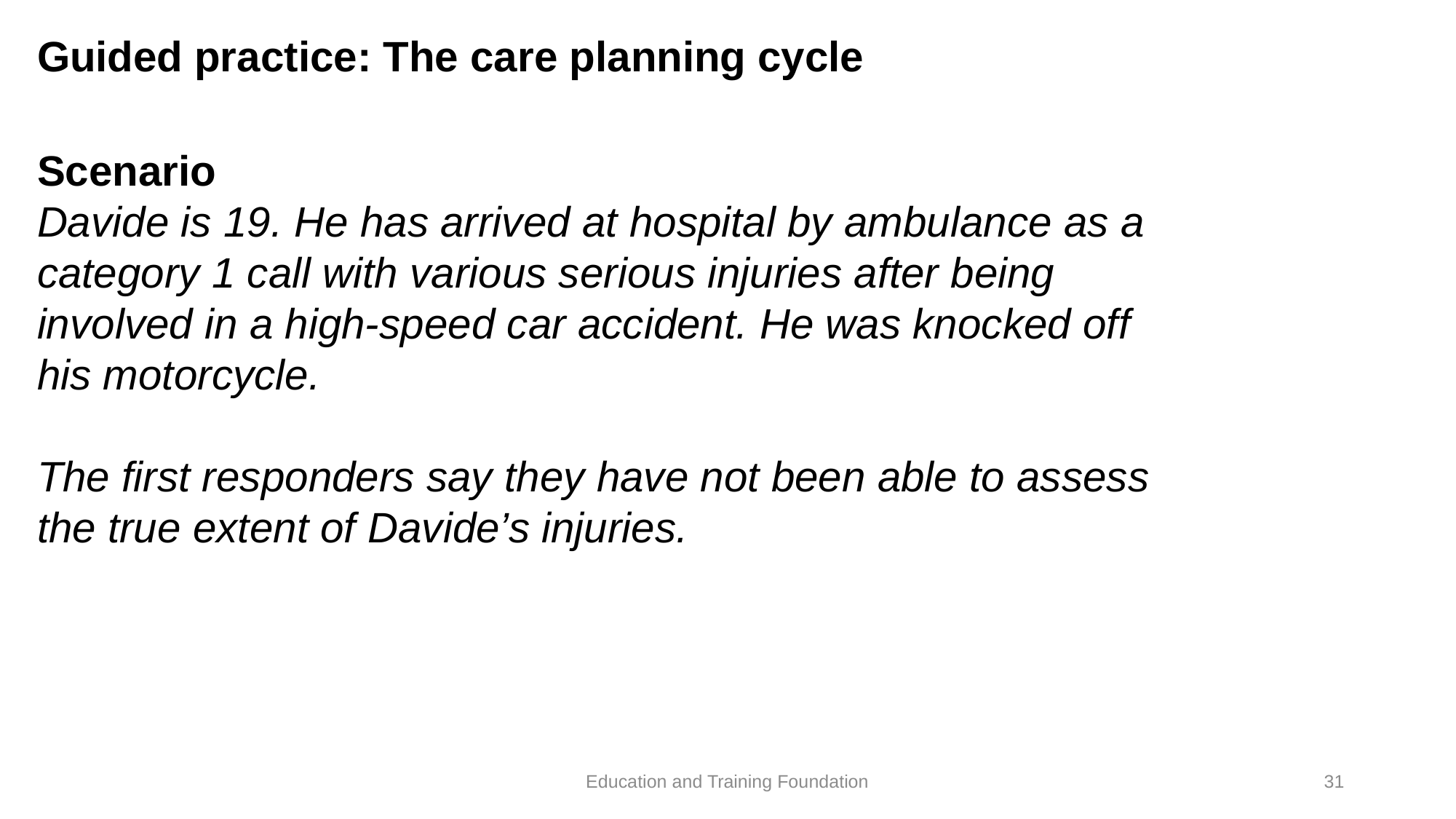

# Guided practice: The care planning cycle
Scenario
Davide is 19. He has arrived at hospital by ambulance as a category 1 call with various serious injuries after being involved in a high-speed car accident. He was knocked off his motorcycle.

The first responders say they have not been able to assess the true extent of Davide’s injuries.
Education and Training Foundation
31